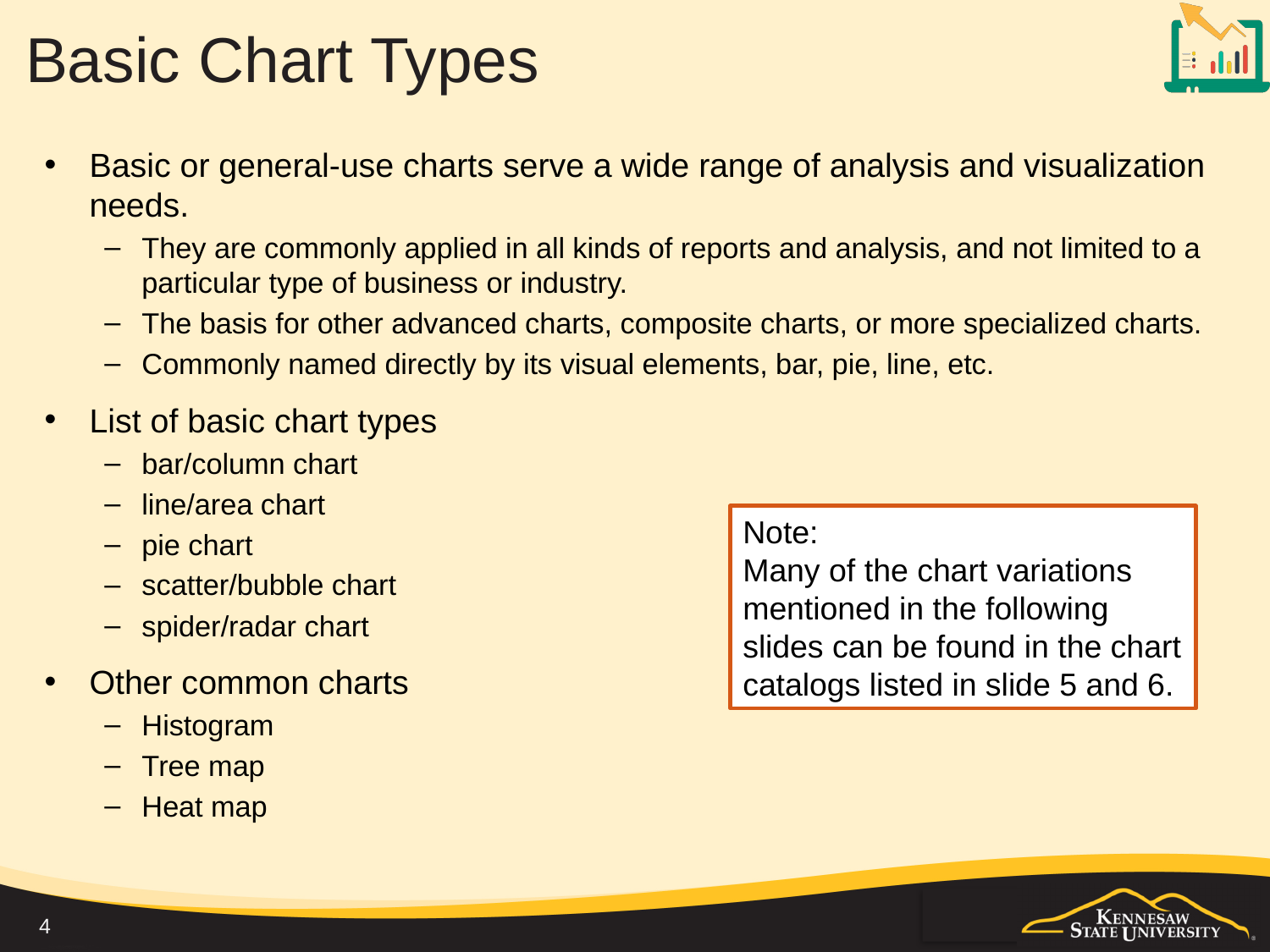

# Basic Chart Types
Basic or general-use charts serve a wide range of analysis and visualization needs.
They are commonly applied in all kinds of reports and analysis, and not limited to a particular type of business or industry.
The basis for other advanced charts, composite charts, or more specialized charts.
Commonly named directly by its visual elements, bar, pie, line, etc.
List of basic chart types
bar/column chart
line/area chart
pie chart
scatter/bubble chart
spider/radar chart
Other common charts
Histogram
Tree map
Heat map
Note:
Many of the chart variations mentioned in the following slides can be found in the chart catalogs listed in slide 5 and 6.
4